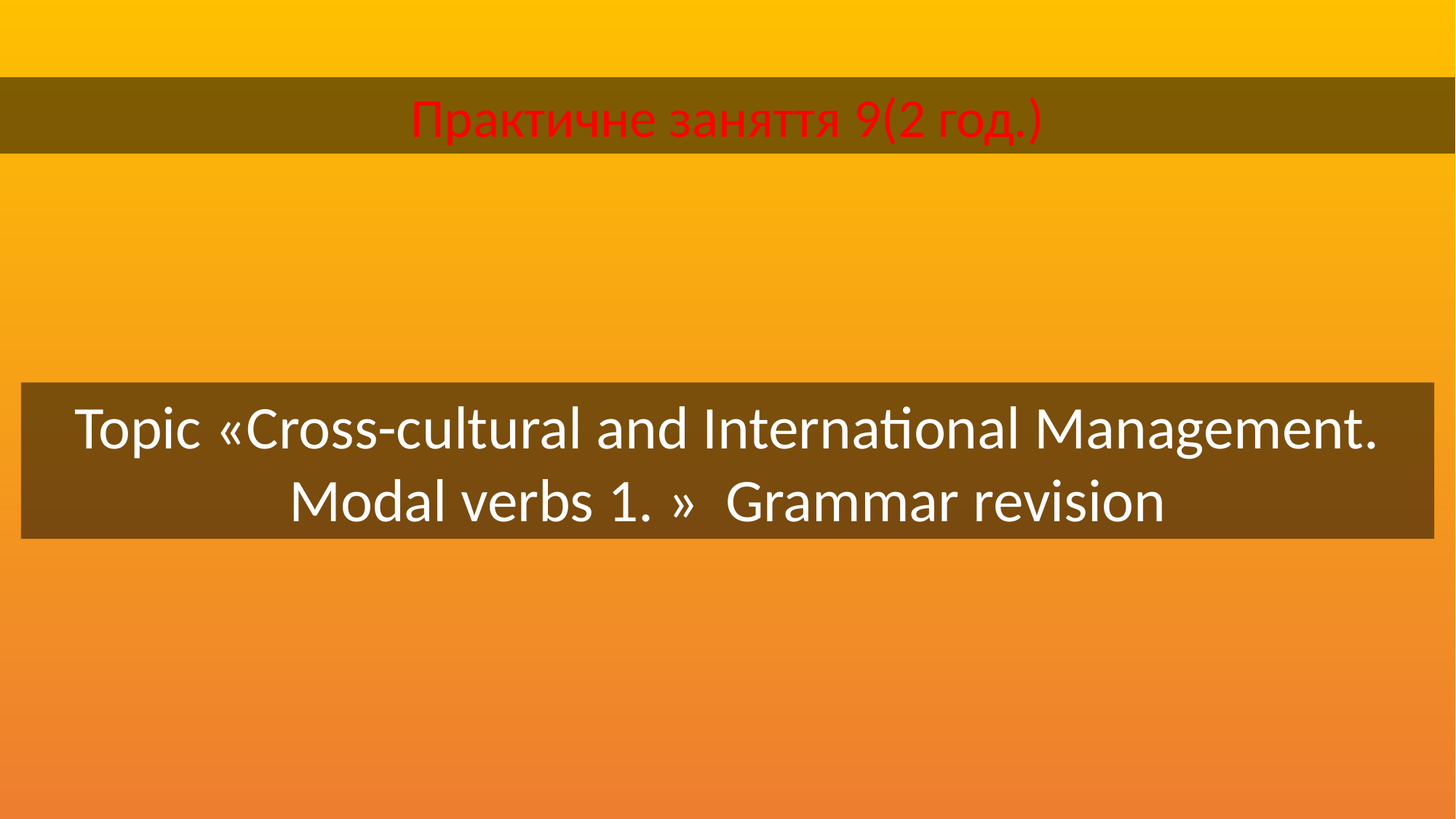

Практичне заняття 9(2 год.)
Topic «Cross-cultural and International Management. Modal verbs 1. »  Grammar revision